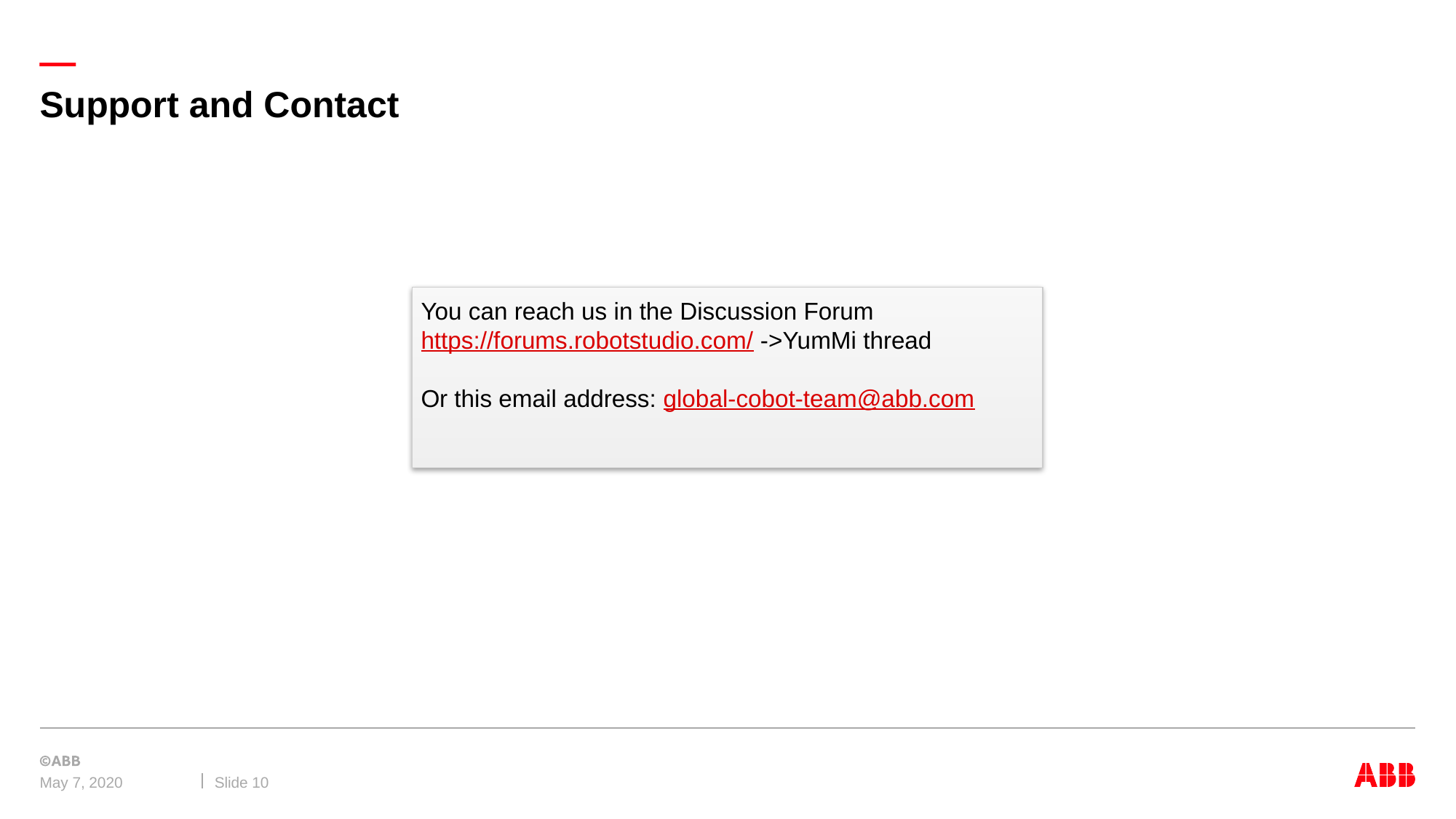

# Support and Contact
You can reach us in the Discussion Forum https://forums.robotstudio.com/ ->YumMi thread

Or this email address: global-cobot-team@abb.com

Slide 10
May 7, 2020